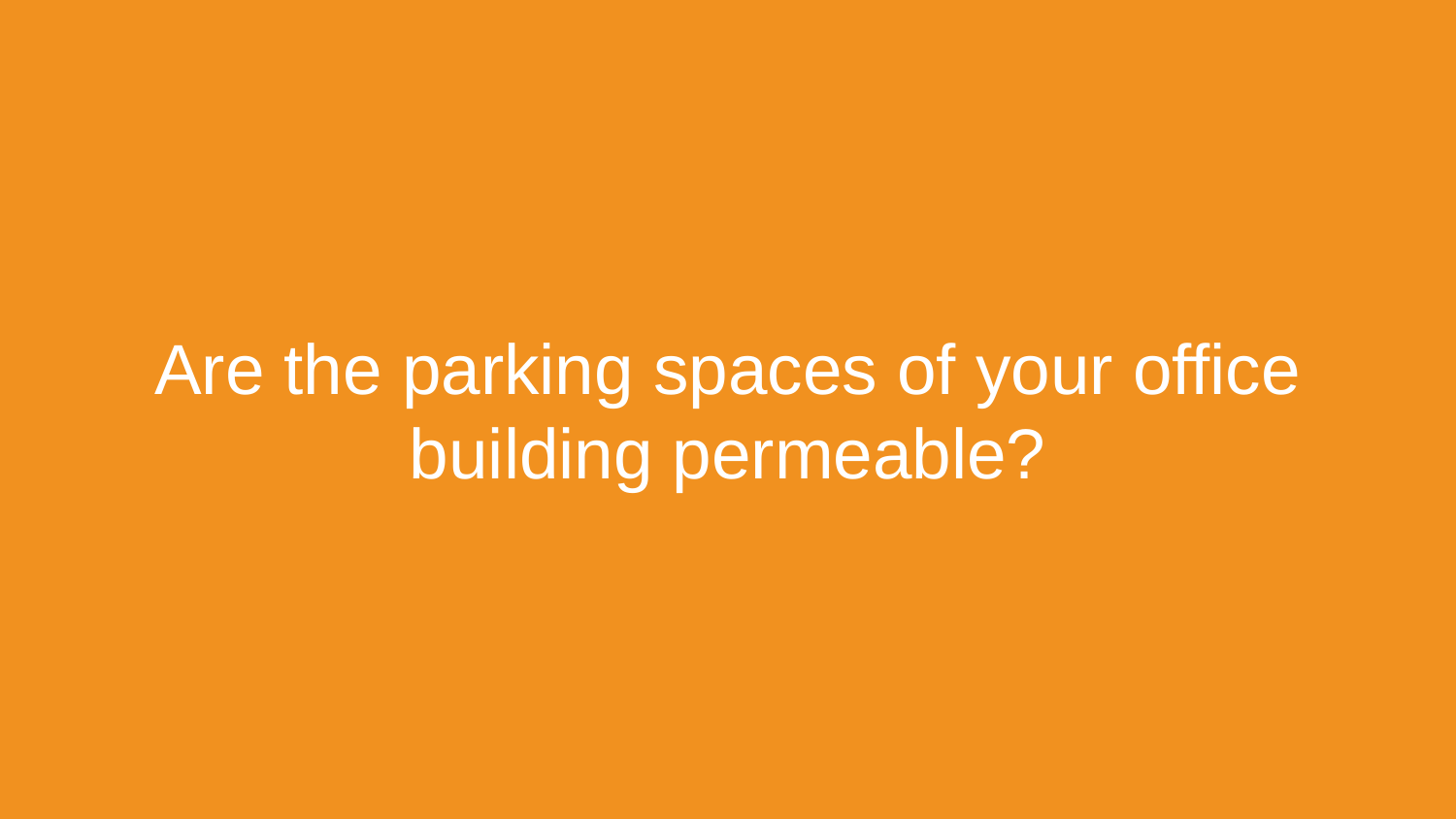

Are the parking spaces of your office building permeable?